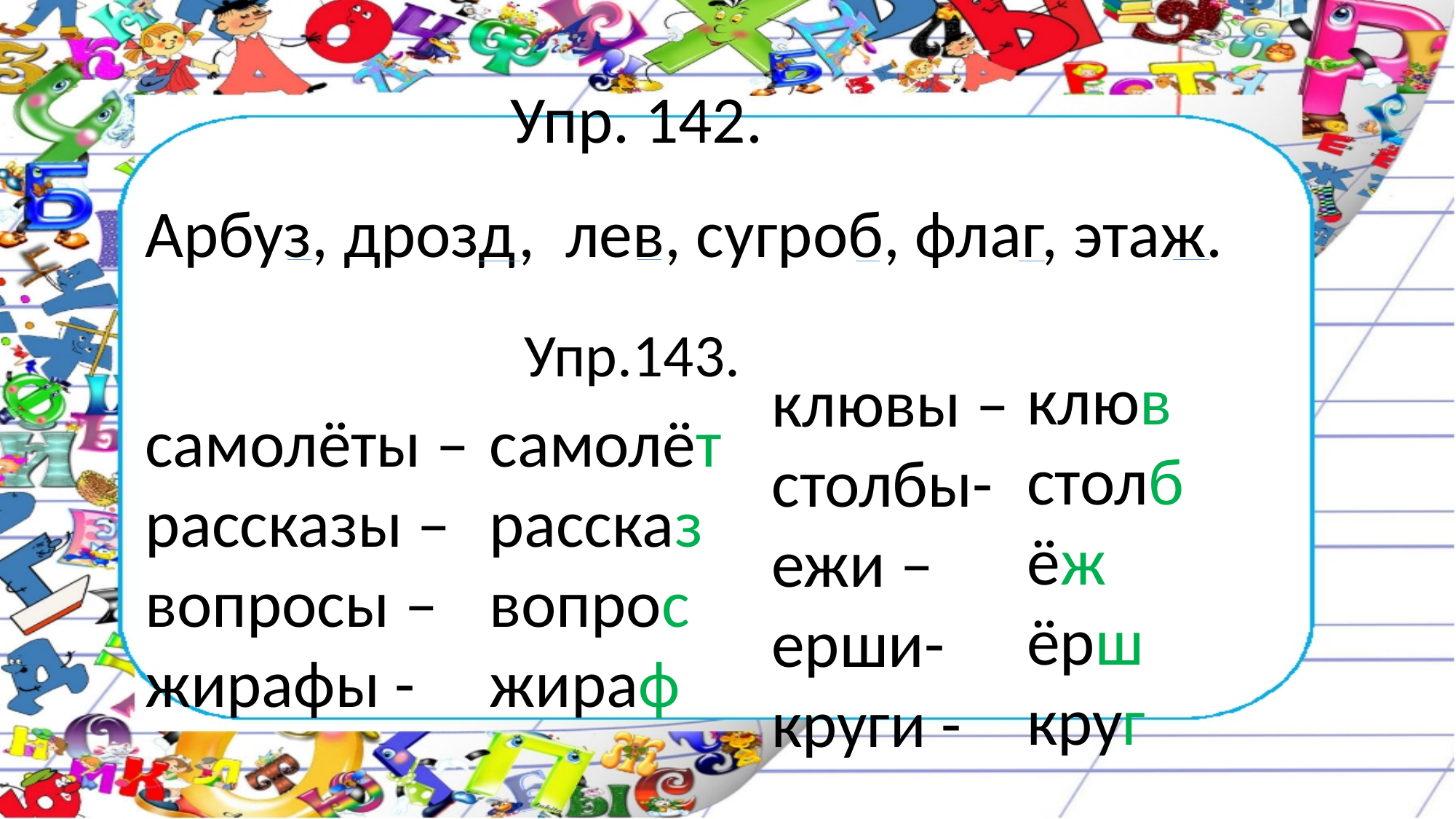

# Упр. 142.
Арбуз, дрозд,  лев, сугроб, флаг, этаж.
Упр.143.
клюв
столб
ёж
ёрш
круг
клювы –
столбы-
ежи –
ерши-
круги -
самолёт
рассказ
вопрос
жираф
самолёты –
рассказы –
вопросы –
жирафы -